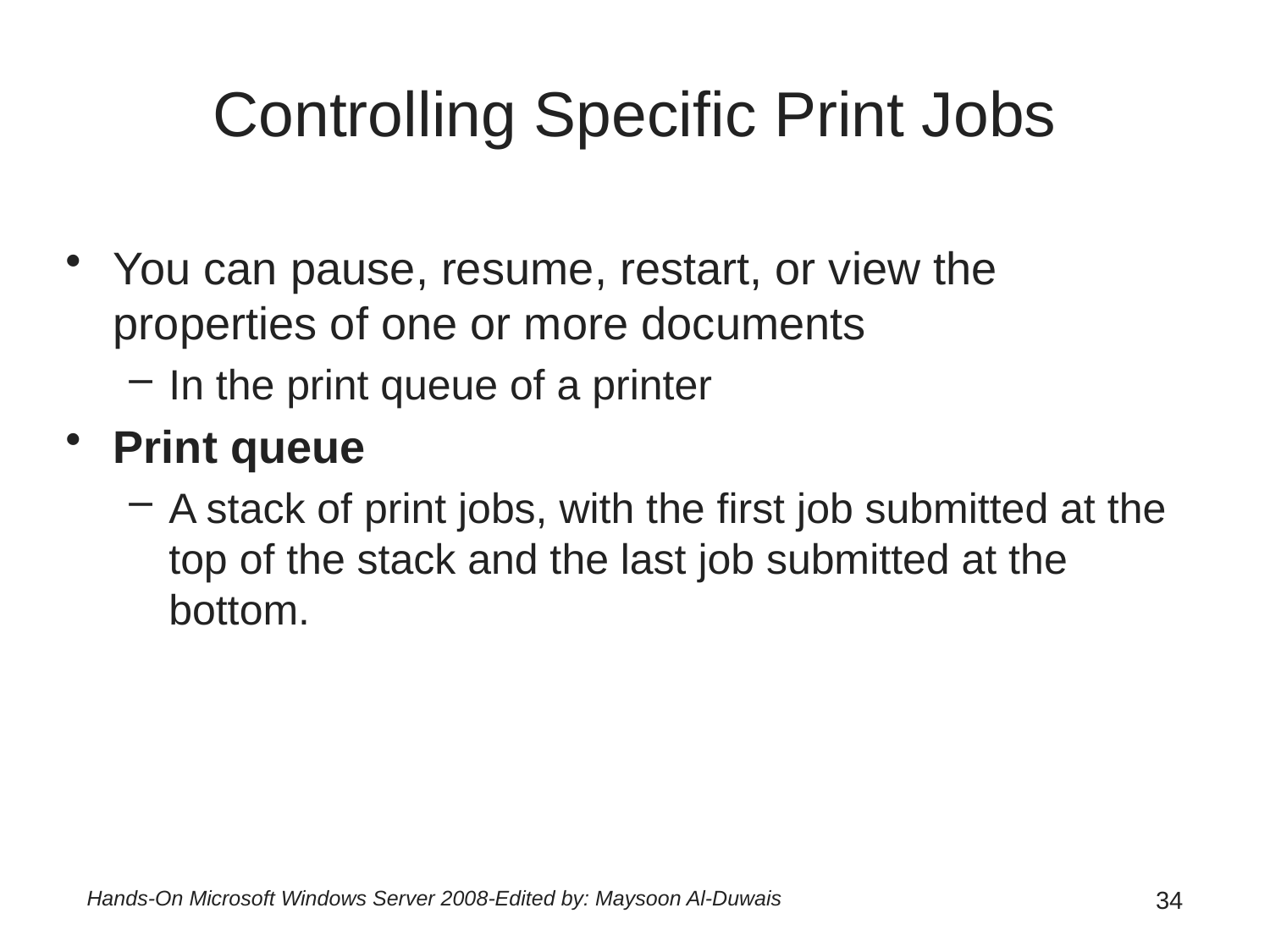

# Controlling Specific Print Jobs
You can pause, resume, restart, or view the properties of one or more documents
In the print queue of a printer
Print queue
A stack of print jobs, with the first job submitted at the top of the stack and the last job submitted at the bottom.
Hands-On Microsoft Windows Server 2008-Edited by: Maysoon Al-Duwais
34